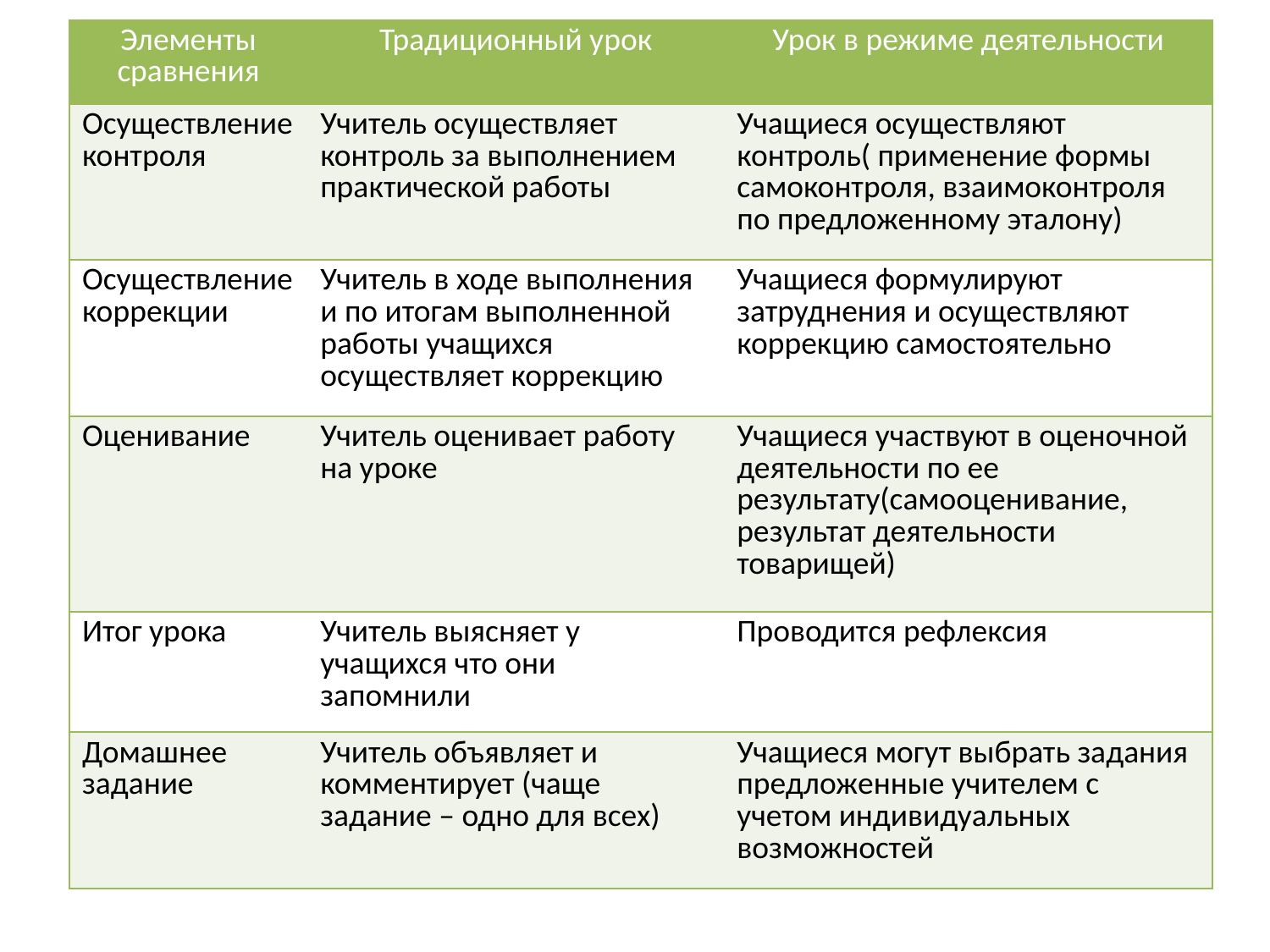

| Элементы сравнения | Традиционный урок | Урок в режиме деятельности |
| --- | --- | --- |
| Осуществление контроля | Учитель осуществляет контроль за выполнением практической работы | Учащиеся осуществляют контроль( применение формы самоконтроля, взаимоконтроля по предложенному эталону) |
| Осуществление коррекции | Учитель в ходе выполнения и по итогам выполненной работы учащихся осуществляет коррекцию | Учащиеся формулируют затруднения и осуществляют коррекцию самостоятельно |
| Оценивание | Учитель оценивает работу на уроке | Учащиеся участвуют в оценочной деятельности по ее результату(самооценивание, результат деятельности товарищей) |
| Итог урока | Учитель выясняет у учащихся что они запомнили | Проводится рефлексия |
| Домашнее задание | Учитель объявляет и комментирует (чаще задание – одно для всех) | Учащиеся могут выбрать задания предложенные учителем с учетом индивидуальных возможностей |
#